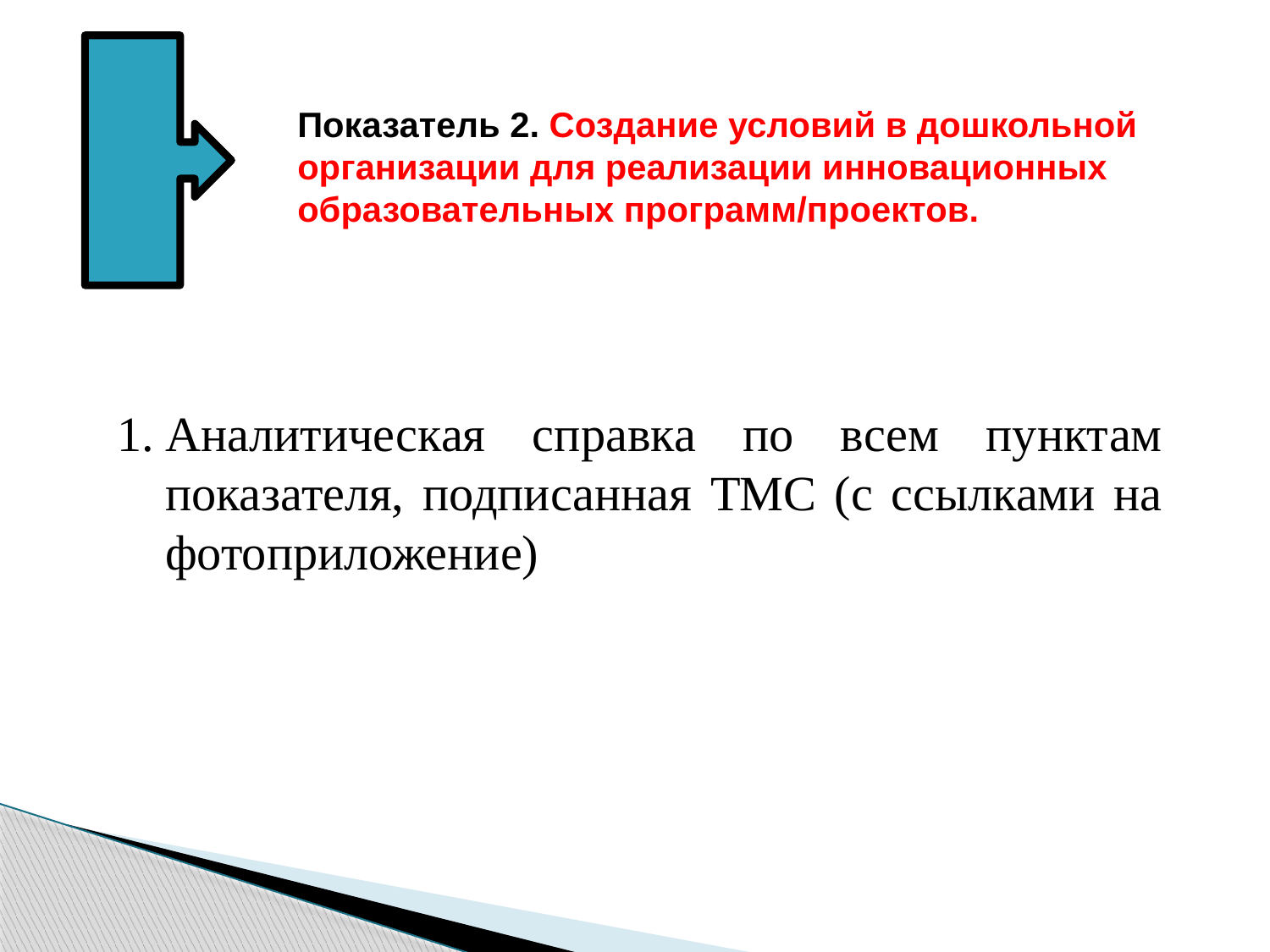

Показатель 2. Создание условий в дошкольной организации для реализации инновационных образовательных программ/проектов.
Аналитическая справка по всем пунктам показателя, подписанная ТМС (с ссылками на фотоприложение)